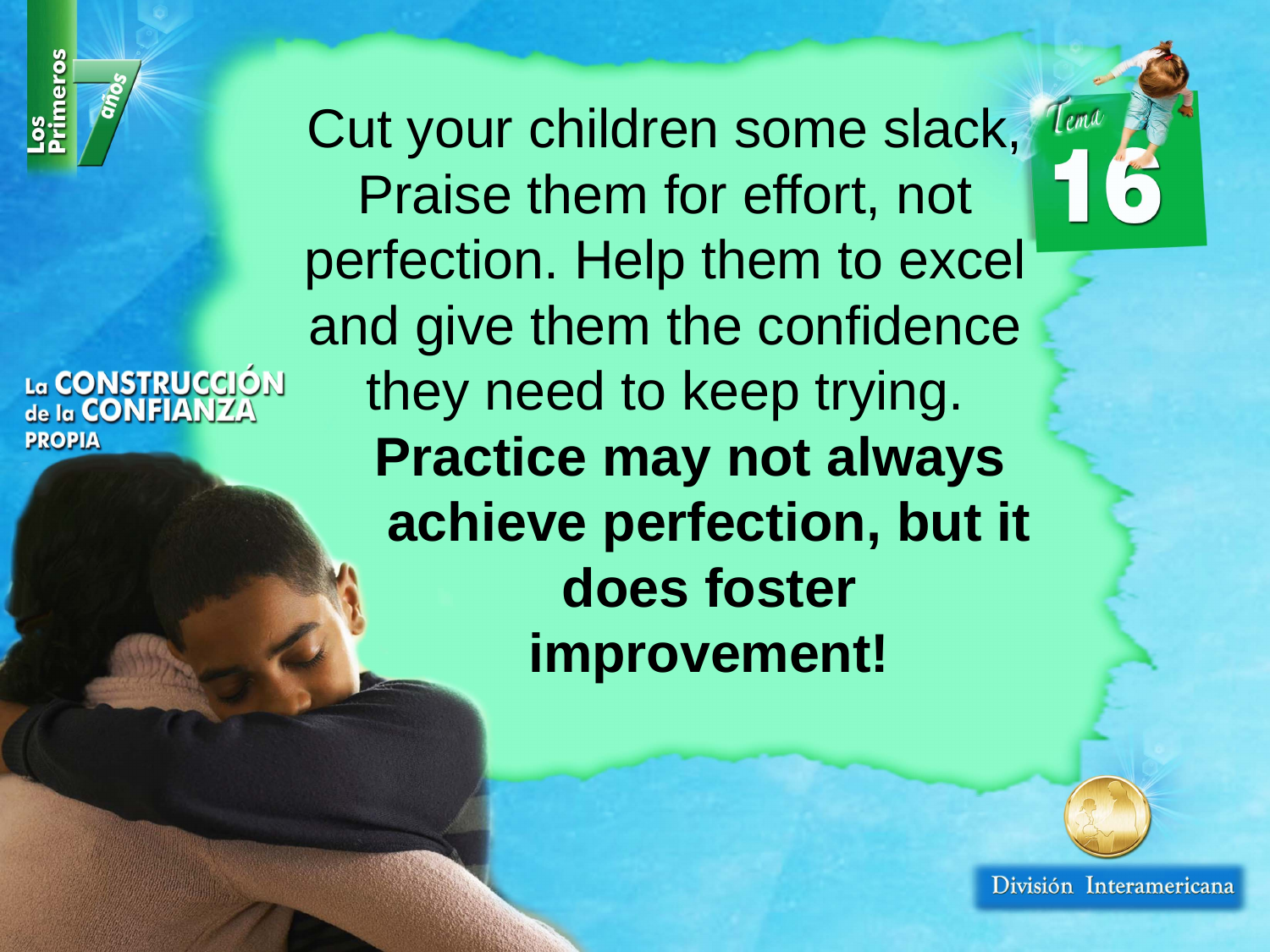

Cut your children some slack, Praise them for effort, not perfection. Help them to excel and give them the confidence they need to keep trying.
Practice may not always achieve perfection, but it does foster improvement!